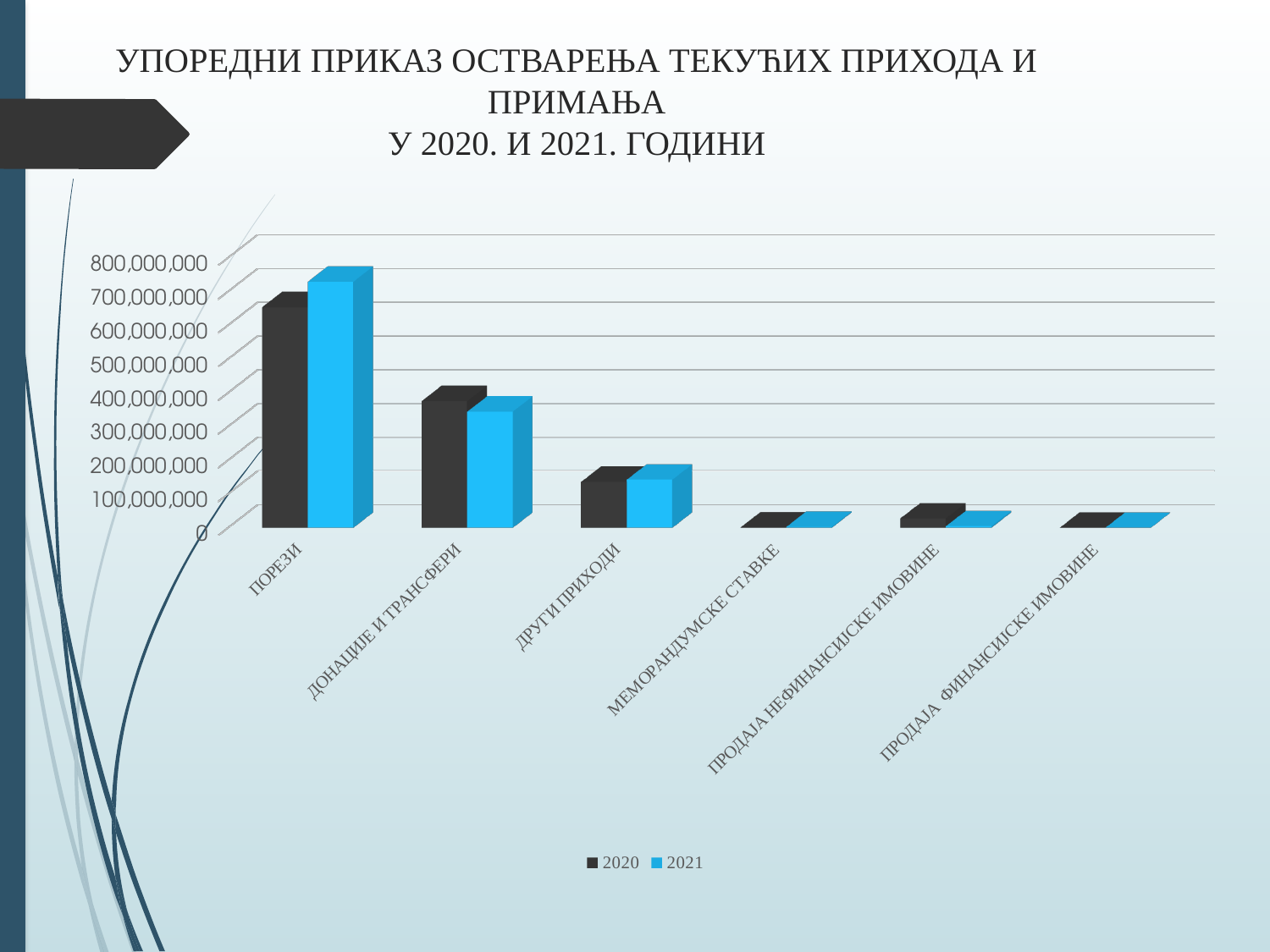

# УПОРЕДНИ ПРИКАЗ ОСТВАРЕЊА ТЕКУЋИХ ПРИХОДА И ПРИМАЊА У 2020. И 2021. ГОДИНИ

[unsupported chart]